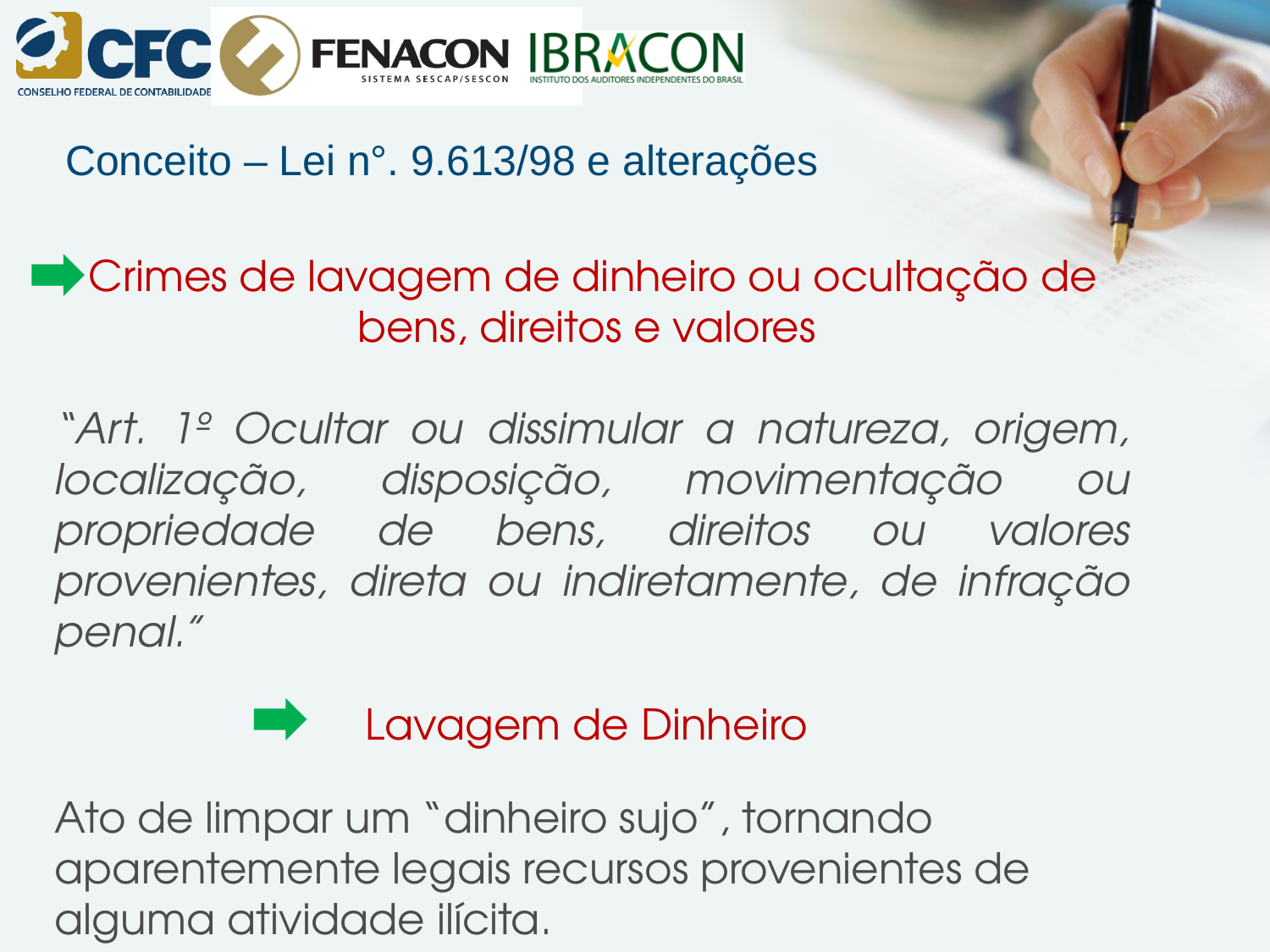

Conceito – Lei n°. 9.613/98 e alterações
Crimes de lavagem de dinheiro ou ocultação de bens, direitos e valores

“Art. 1º Ocultar ou dissimular a natureza, origem, localização, disposição, movimentação ou propriedade de bens, direitos ou valores provenientes, direta ou indiretamente, de infração penal.”

Lavagem de Dinheiro

Ato de limpar um “dinheiro sujo”, tornando aparentemente legais recursos provenientes de alguma atividade ilícita.